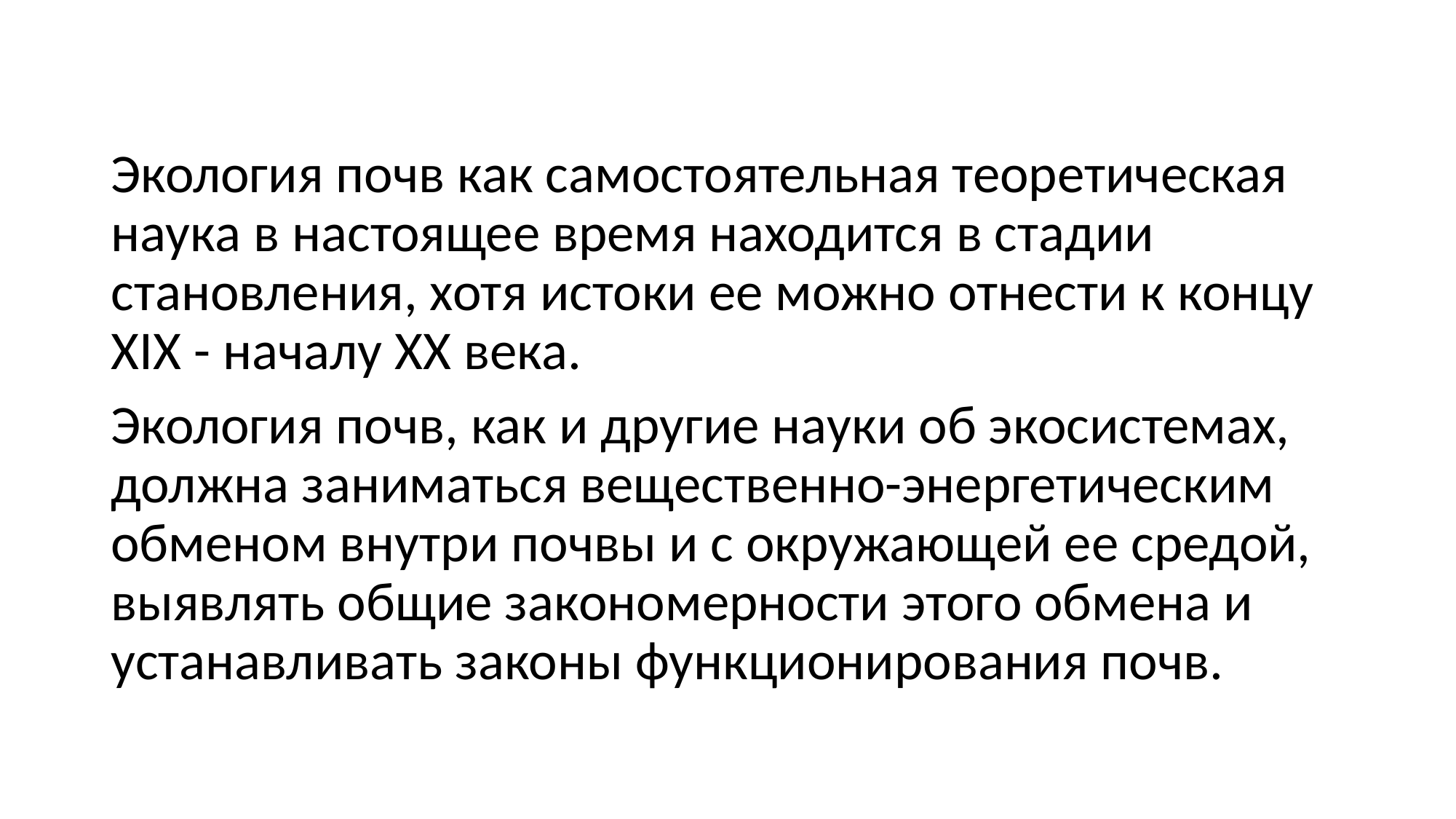

Экология почв как самостоятельная теоретическая наука в настоящее время находится в стадии становления, хотя истоки ее можно отнести к концу XIX - началу XX века.
Экология почв, как и другие науки об экосистемах, должна заниматься вещественно-энергетическим обменом внутри почвы и с окружающей ее средой, выявлять общие закономерности этого обмена и устанавливать законы функционирования почв.